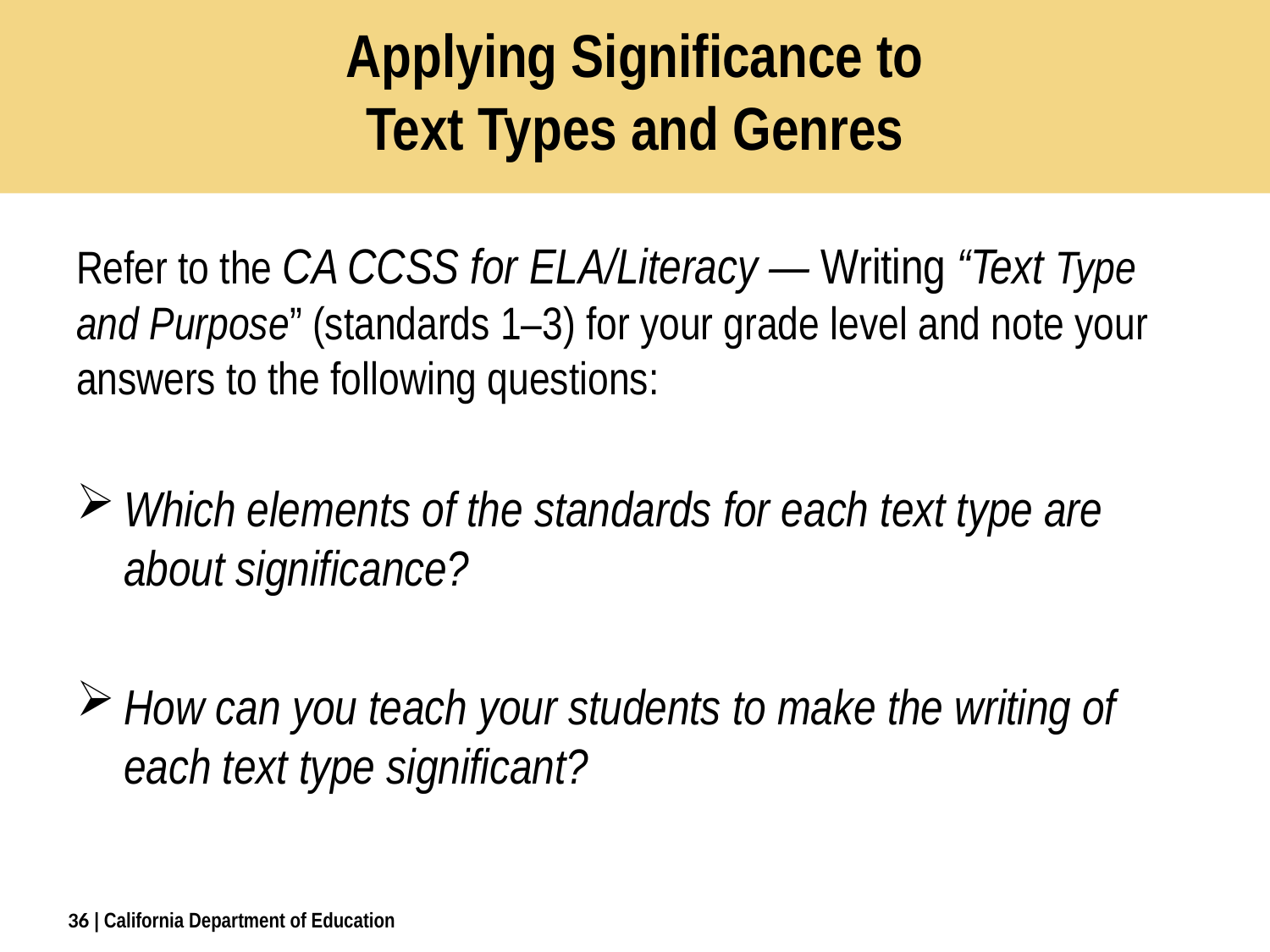

# Applying Significance to Text Types and Genres
Refer to the CA CCSS for ELA/Literacy — Writing “Text Type and Purpose” (standards 1–3) for your grade level and note your answers to the following questions:

Which elements of the standards for each text type are about significance?

How can you teach your students to make the writing of each text type significant?

36
| California Department of Education